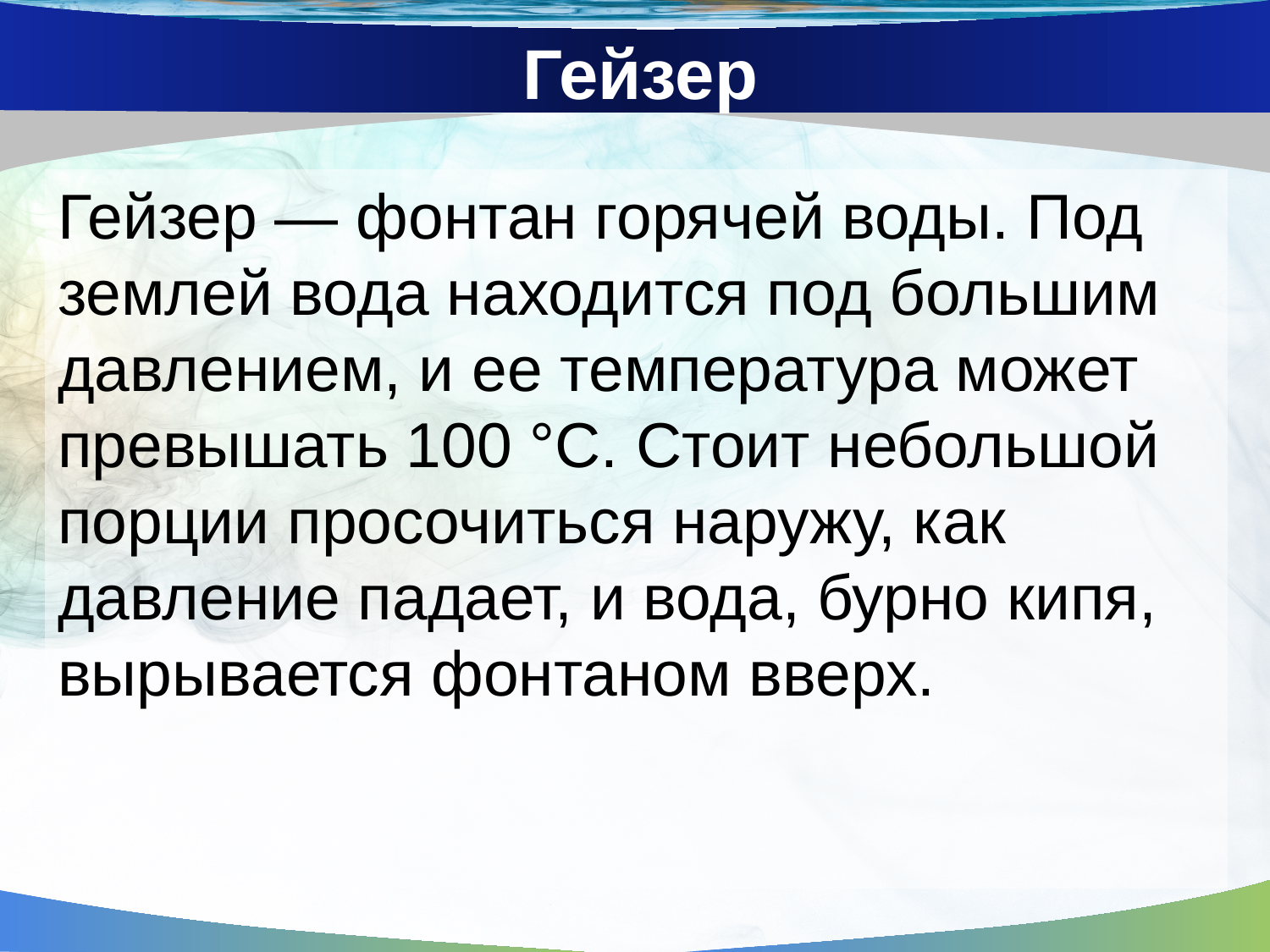

# Гейзер
Гейзер — фонтан горячей воды. Под землей вода находится под большим давлением, и ее температура может превышать 100 °С. Стоит небольшой порции просочиться наружу, как давление падает, и вода, бурно кипя, вырывается фонтаном вверх.